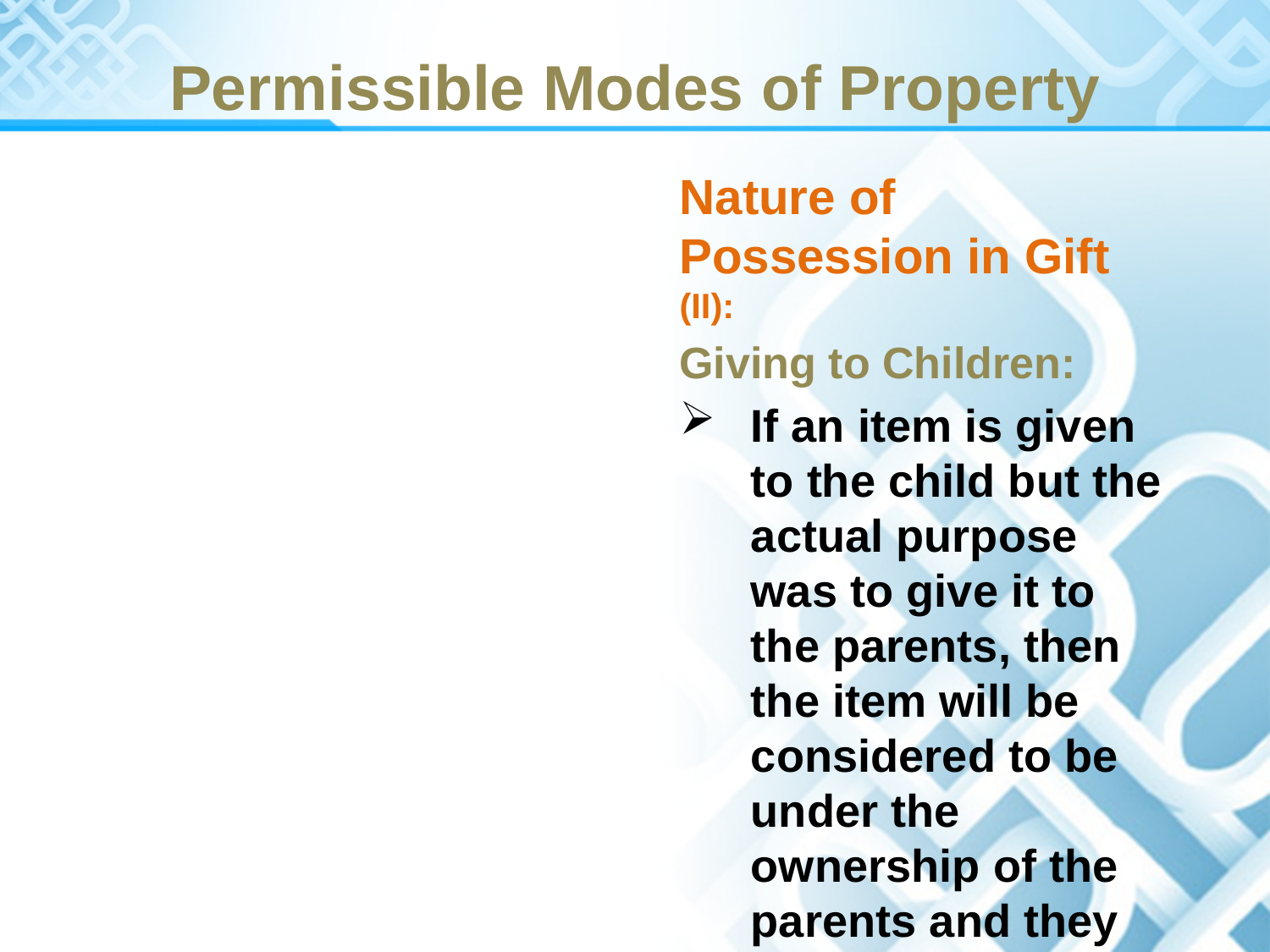

Permissible Modes of Property
Nature of Possession in Gift (II):
Giving to Children:
If an item is given to the child but the actual purpose was to give it to the parents, then the item will be considered to be under the ownership of the parents and they can use it.